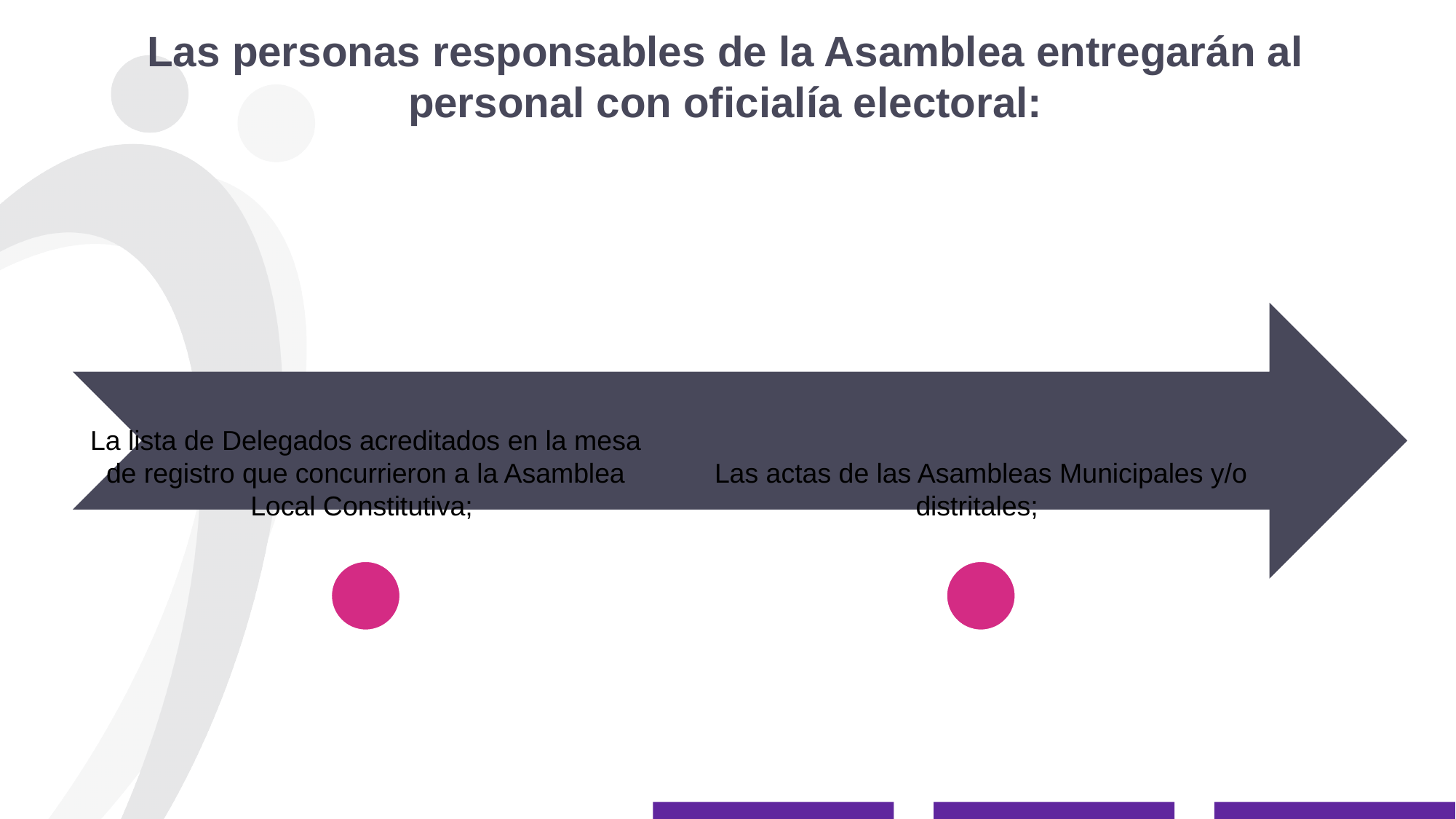

Las personas responsables de la Asamblea entregarán al personal con oficialía electoral:
La lista de Delegados acreditados en la mesa de registro que concurrieron a la Asamblea Local Constitutiva;
Las actas de las Asambleas Municipales y/o distritales;